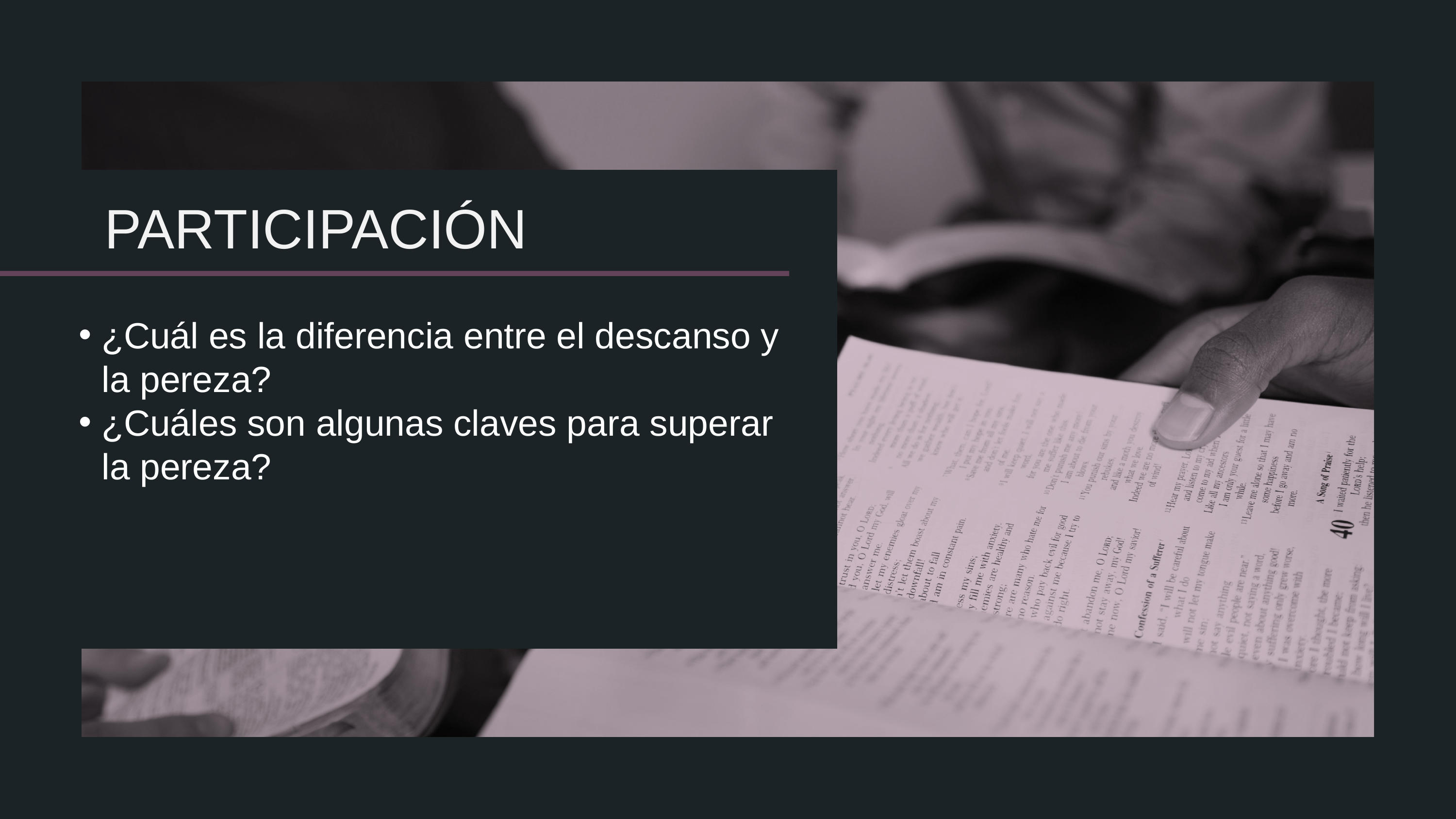

¿Cuál es la diferencia entre el descanso y la pereza?
¿Cuáles son algunas claves para superar la pereza?